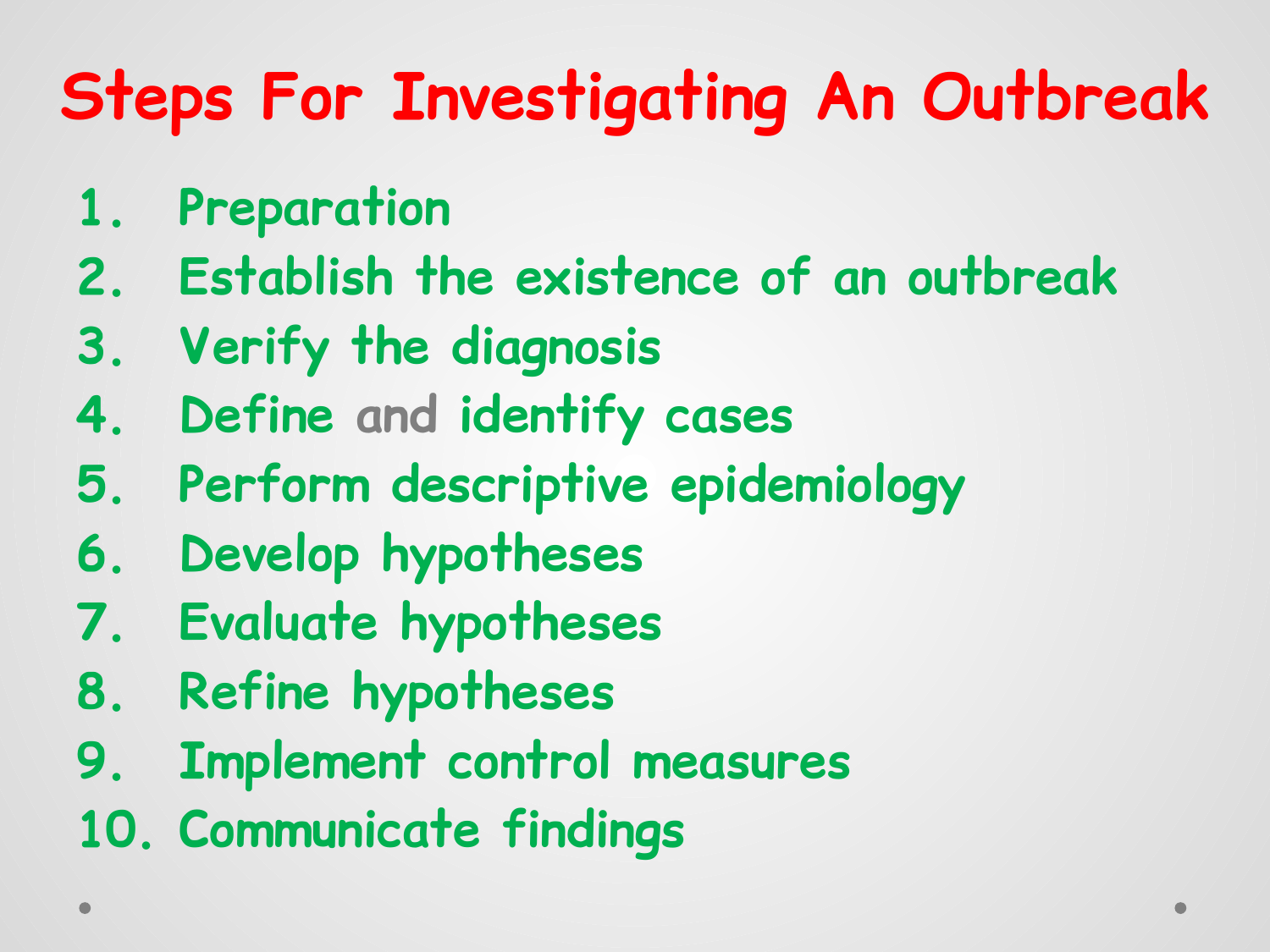

# Steps For Investigating An Outbreak
Preparation
Establish the existence of an outbreak
Verify the diagnosis
Define and identify cases
Perform descriptive epidemiology
Develop hypotheses
Evaluate hypotheses
Refine hypotheses
Implement control measures
10. Communicate findings